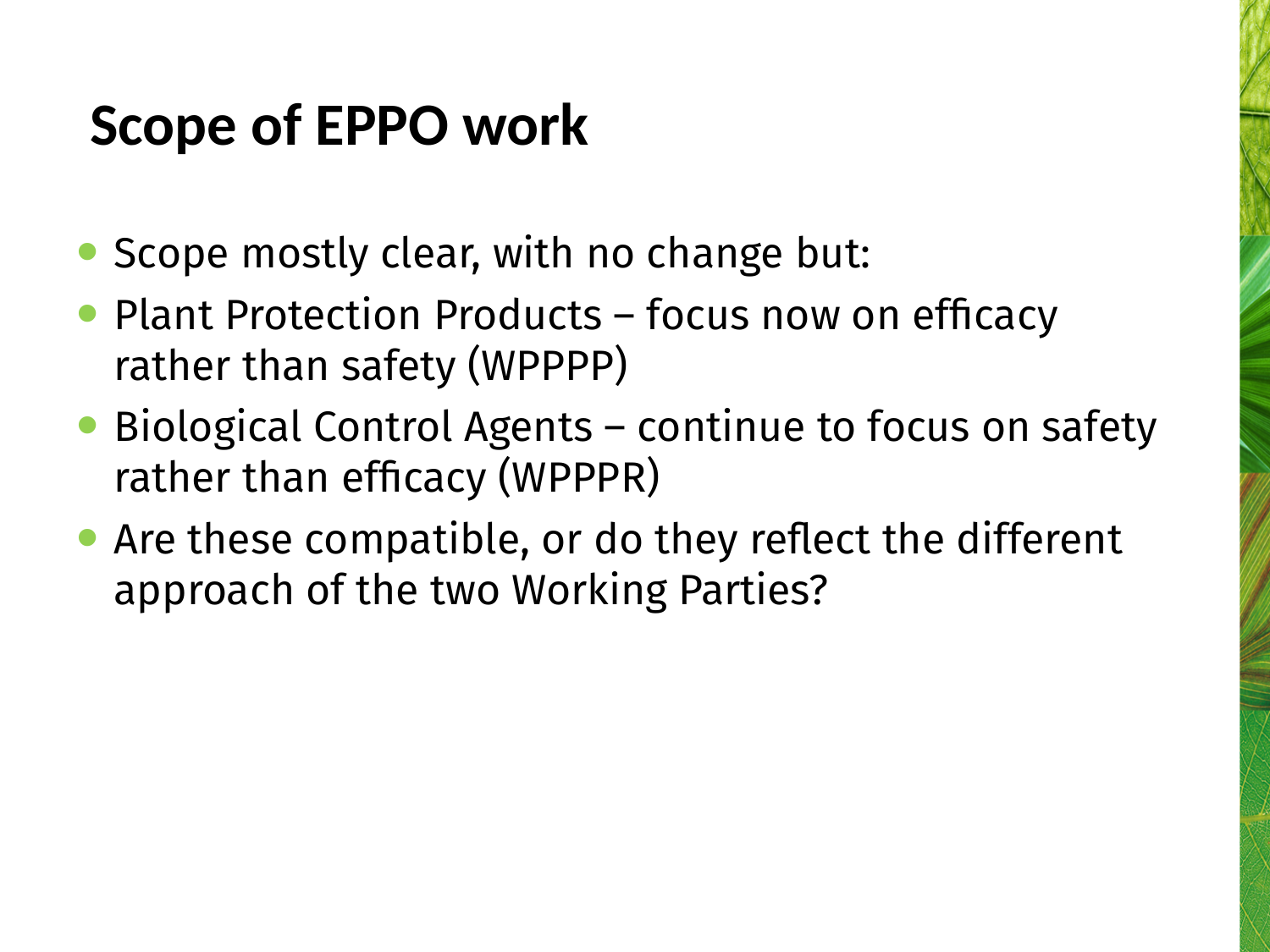

# Scope of EPPO work
Scope mostly clear, with no change but:
Plant Protection Products – focus now on efficacy rather than safety (WPPPP)
Biological Control Agents – continue to focus on safety rather than efficacy (WPPPR)
Are these compatible, or do they reflect the different approach of the two Working Parties?